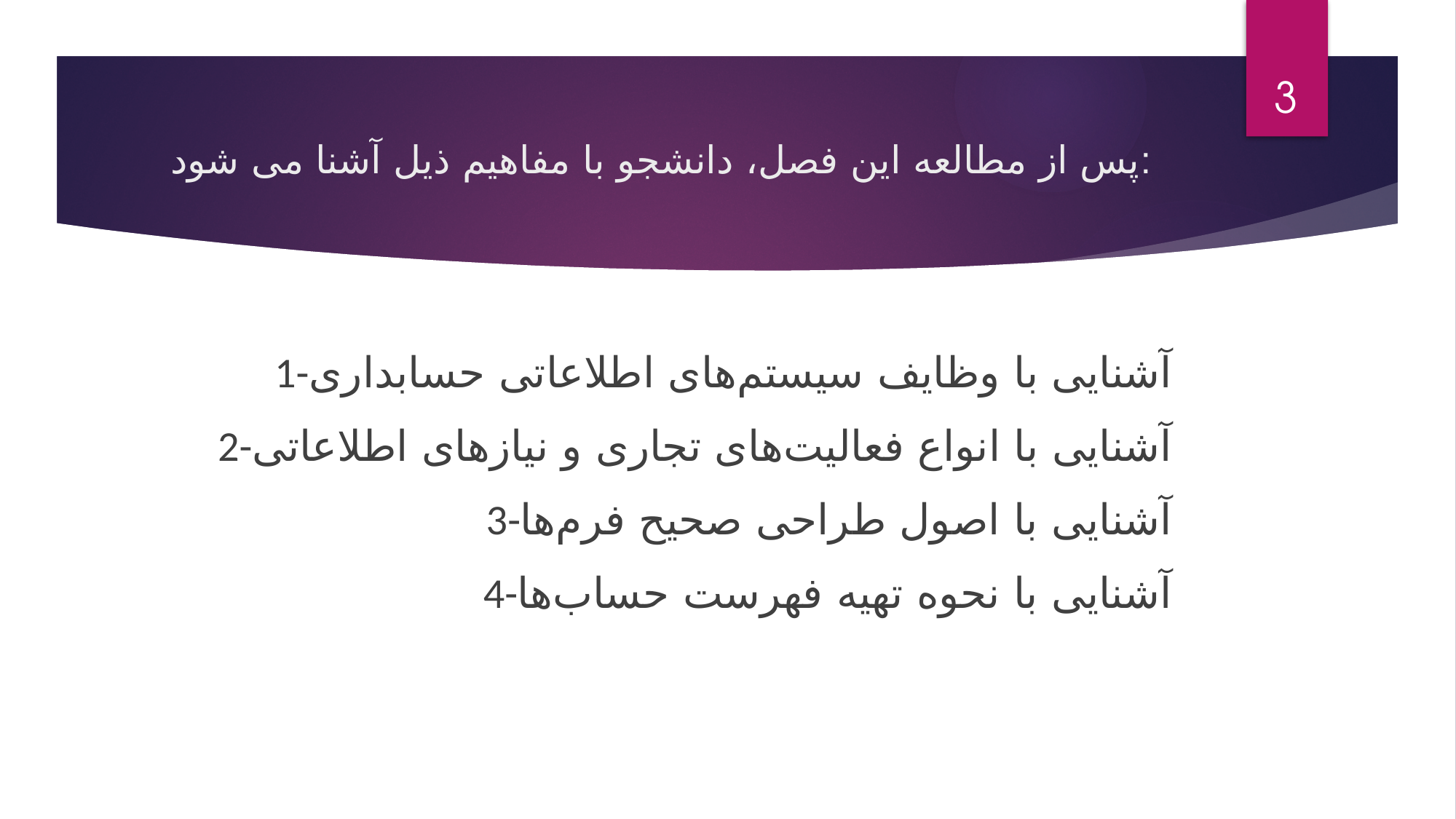

3
# پس از مطالعه این فصل، دانشجو با مفاهیم ذیل آشنا می شود:
1-آشنایی با وظایف سیستم‌های اطلاعاتی حسابداری
2-آشنایی با انواع فعالیت‌های تجاری و نیاز‌های اطلاعاتی
3-آشنایی با اصول طراحی صحیح فرم‌ها
4-آشنایی با نحوه تهیه فهرست حساب‌ها